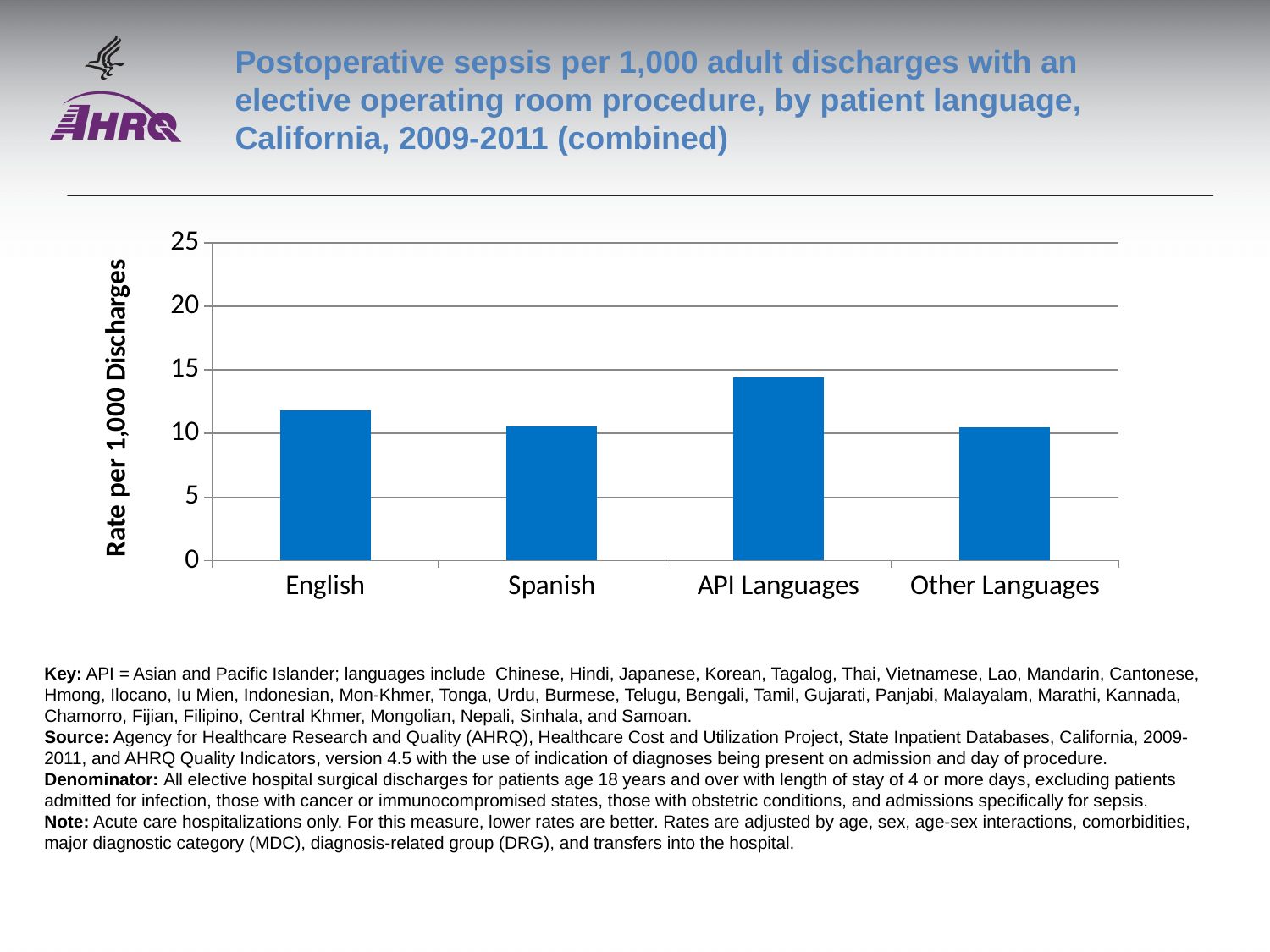

# Postoperative sepsis per 1,000 adult discharges with an elective operating room procedure, by patient language, California, 2009-2011 (combined)

### Chart

| Category | Series 1 |
|---|---|
| English | 11.84381335 |
| Spanish | 10.53811248 |
| API Languages | 14.43603817 |
| Other Languages | 10.465024360000001 |
Key: API = Asian and Pacific Islander; languages include  Chinese, Hindi, Japanese, Korean, Tagalog, Thai, Vietnamese, Lao, Mandarin, Cantonese, Hmong, Ilocano, Iu Mien, Indonesian, Mon-Khmer, Tonga, Urdu, Burmese, Telugu, Bengali, Tamil, Gujarati, Panjabi, Malayalam, Marathi, Kannada, Chamorro, Fijian, Filipino, Central Khmer, Mongolian, Nepali, Sinhala, and Samoan.
Source: Agency for Healthcare Research and Quality (AHRQ), Healthcare Cost and Utilization Project, State Inpatient Databases, California, 2009-2011, and AHRQ Quality Indicators, version 4.5 with the use of indication of diagnoses being present on admission and day of procedure.
Denominator: All elective hospital surgical discharges for patients age 18 years and over with length of stay of 4 or more days, excluding patients admitted for infection, those with cancer or immunocompromised states, those with obstetric conditions, and admissions specifically for sepsis.
Note: Acute care hospitalizations only. For this measure, lower rates are better. Rates are adjusted by age, sex, age-sex interactions, comorbidities, major diagnostic category (MDC), diagnosis-related group (DRG), and transfers into the hospital.